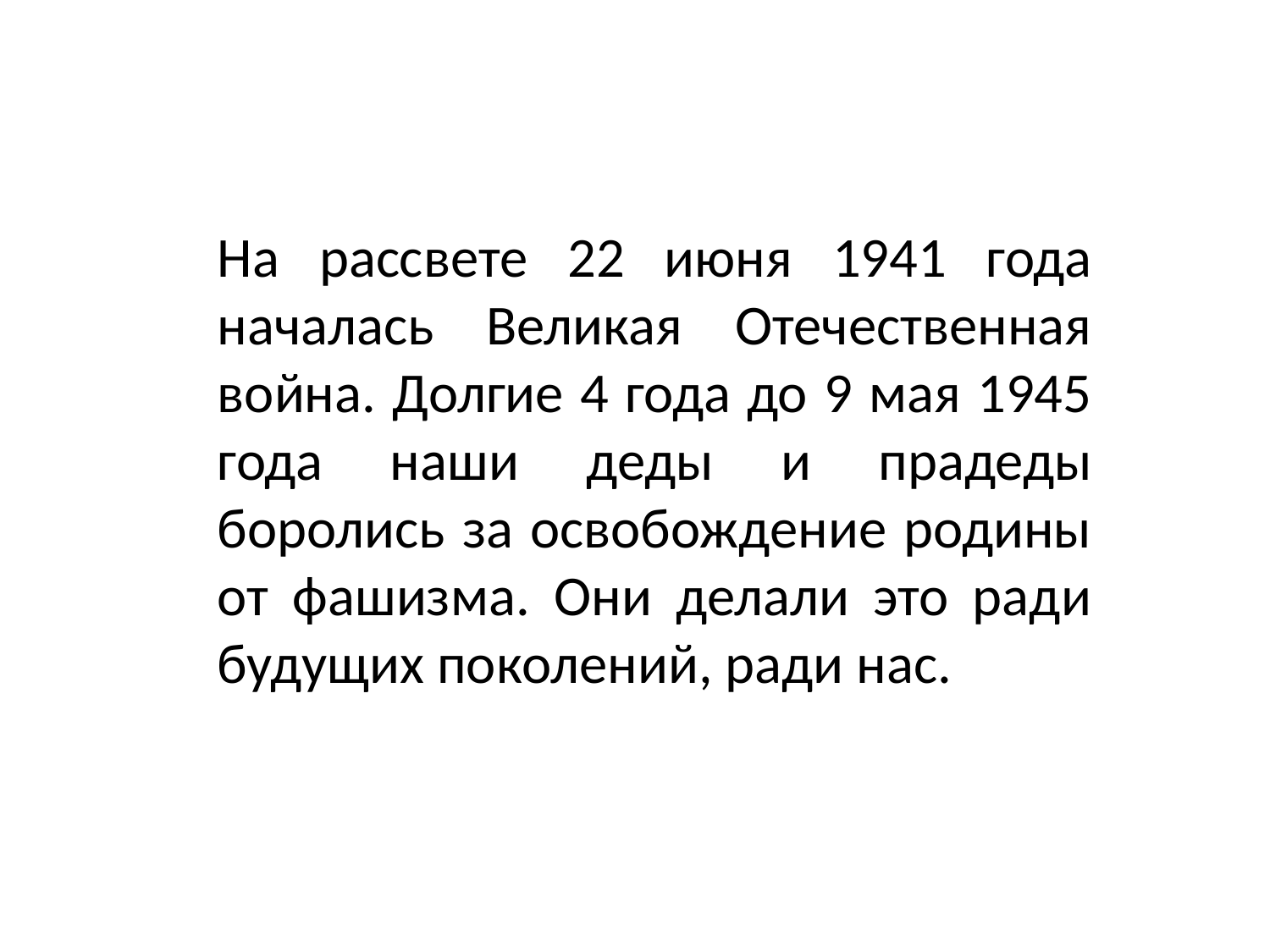

На рассвете 22 июня 1941 года началась Великая Отечественная война. Долгие 4 года до 9 мая 1945 года наши деды и прадеды боролись за освобождение родины от фашизма. Они делали это ради будущих поколений, ради нас.